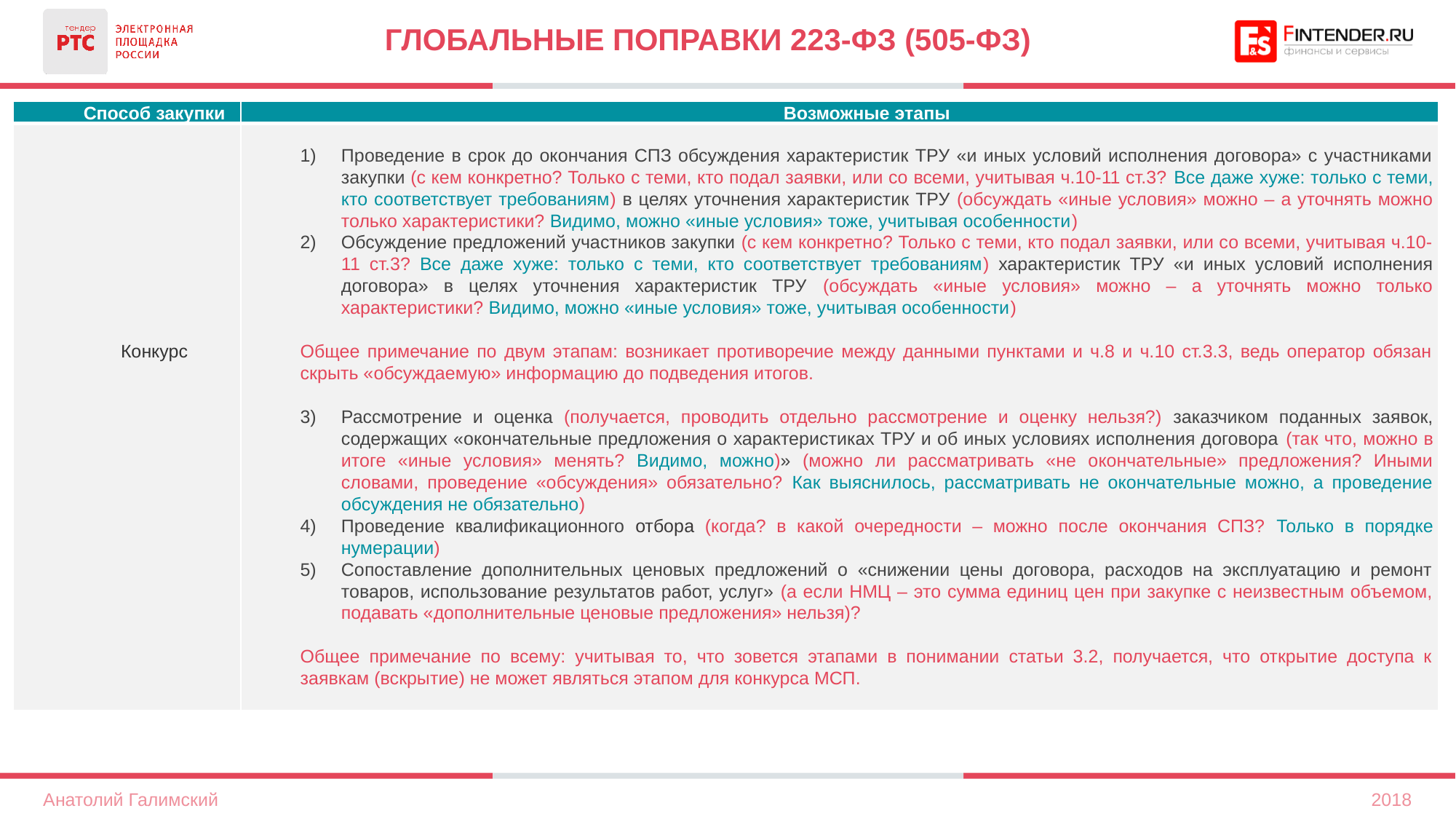

# ГЛОБАЛЬНЫЕ ПОПРАВКИ 223-фз (505-фз)

| Способ закупки | Возможные этапы |
| --- | --- |
| Конкурс | Проведение в срок до окончания СПЗ обсуждения характеристик ТРУ «и иных условий исполнения договора» с участниками закупки (с кем конкретно? Только с теми, кто подал заявки, или со всеми, учитывая ч.10-11 ст.3? Все даже хуже: только с теми, кто соответствует требованиям) в целях уточнения характеристик ТРУ (обсуждать «иные условия» можно – а уточнять можно только характеристики? Видимо, можно «иные условия» тоже, учитывая особенности) Обсуждение предложений участников закупки (с кем конкретно? Только с теми, кто подал заявки, или со всеми, учитывая ч.10-11 ст.3? Все даже хуже: только с теми, кто соответствует требованиям) характеристик ТРУ «и иных условий исполнения договора» в целях уточнения характеристик ТРУ (обсуждать «иные условия» можно – а уточнять можно только характеристики? Видимо, можно «иные условия» тоже, учитывая особенности) Общее примечание по двум этапам: возникает противоречие между данными пунктами и ч.8 и ч.10 ст.3.3, ведь оператор обязан скрыть «обсуждаемую» информацию до подведения итогов. Рассмотрение и оценка (получается, проводить отдельно рассмотрение и оценку нельзя?) заказчиком поданных заявок, содержащих «окончательные предложения о характеристиках ТРУ и об иных условиях исполнения договора (так что, можно в итоге «иные условия» менять? Видимо, можно)» (можно ли рассматривать «не окончательные» предложения? Иными словами, проведение «обсуждения» обязательно? Как выяснилось, рассматривать не окончательные можно, а проведение обсуждения не обязательно) Проведение квалификационного отбора (когда? в какой очередности – можно после окончания СПЗ? Только в порядке нумерации) Сопоставление дополнительных ценовых предложений о «снижении цены договора, расходов на эксплуатацию и ремонт товаров, использование результатов работ, услуг» (а если НМЦ – это сумма единиц цен при закупке с неизвестным объемом, подавать «дополнительные ценовые предложения» нельзя)? Общее примечание по всему: учитывая то, что зовется этапами в понимании статьи 3.2, получается, что открытие доступа к заявкам (вскрытие) не может являться этапом для конкурса МСП. |

2018
Анатолий Галимский